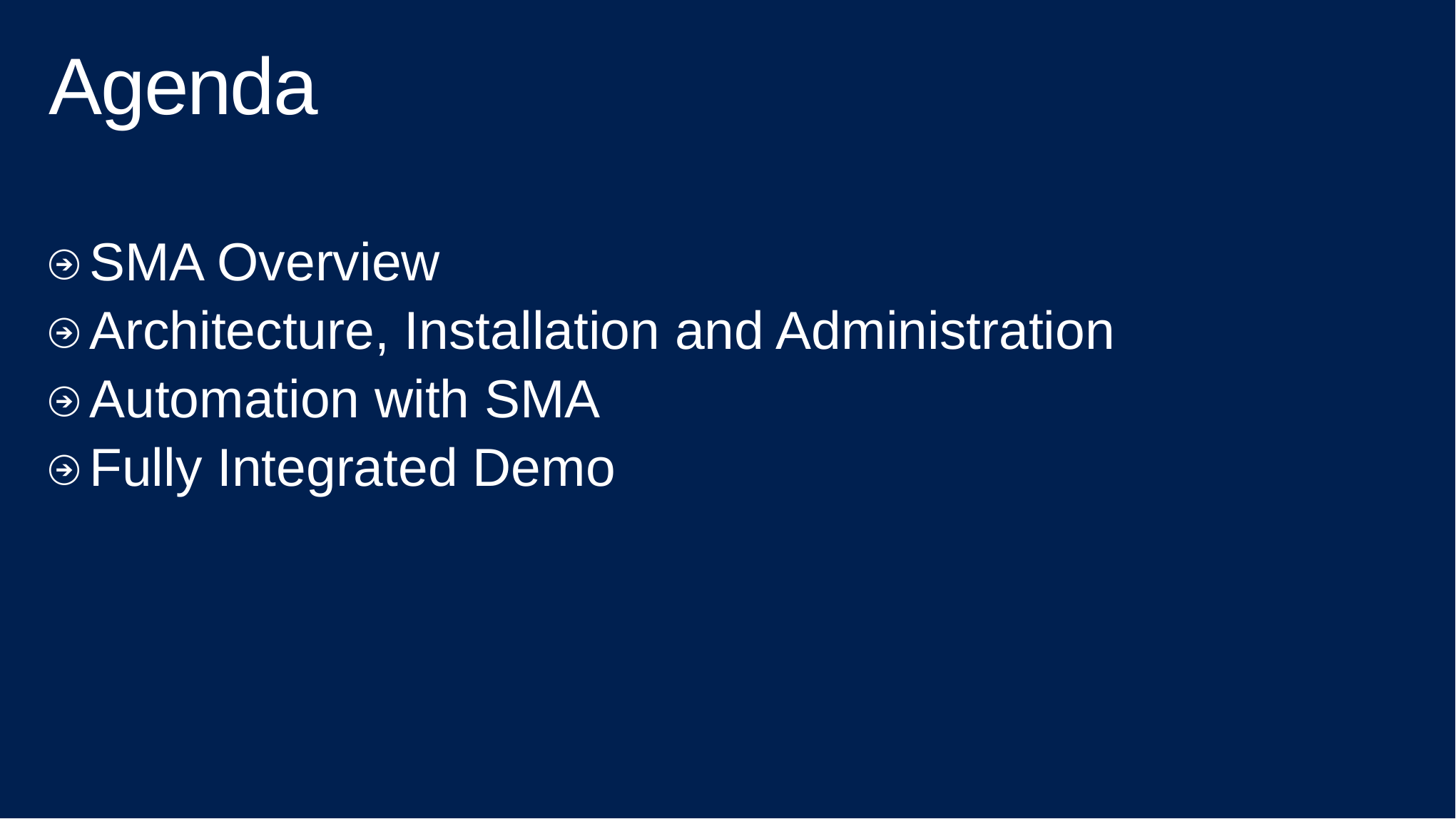

# Agenda

SMA Overview
Architecture, Installation and Administration
Automation with SMA
Fully Integrated Demo